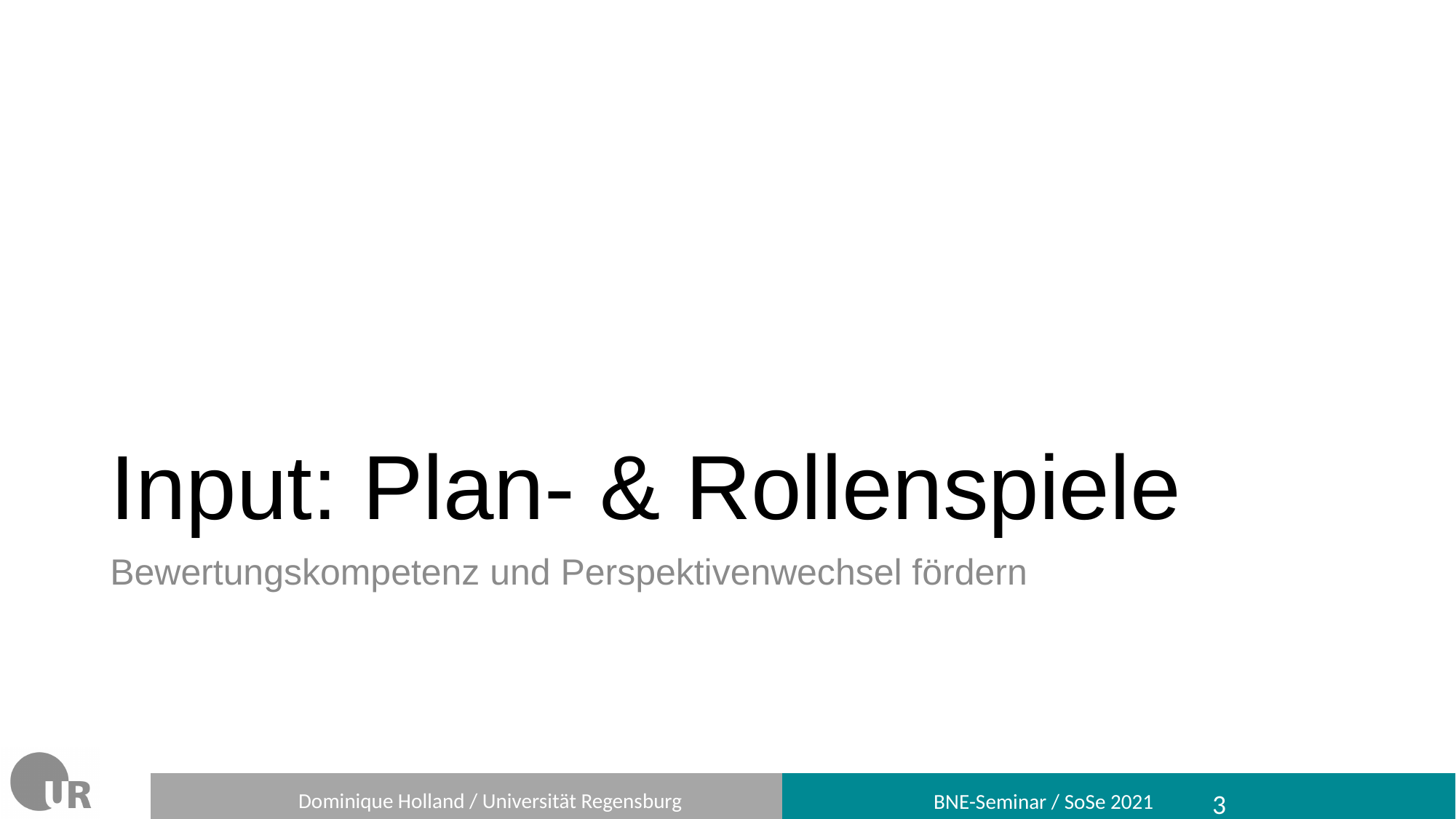

# Input: Plan- & Rollenspiele
Bewertungskompetenz und Perspektivenwechsel fördern